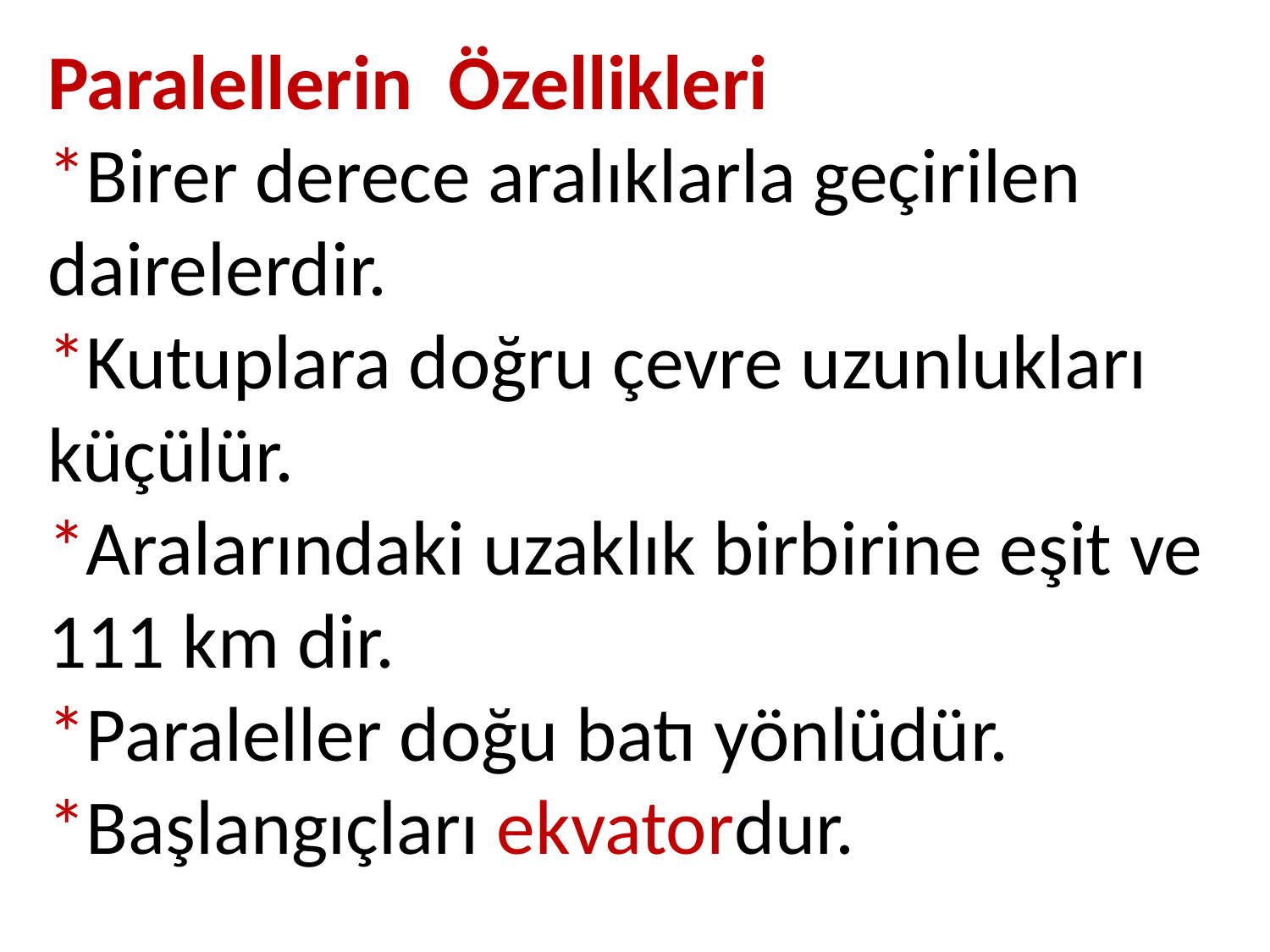

Paralellerin  Özellikleri
*Birer derece aralıklarla geçirilen dairelerdir.
*Kutuplara doğru çevre uzunlukları küçülür.
*Aralarındaki uzaklık birbirine eşit ve 111 km dir.
*Paraleller doğu batı yönlüdür.
*Başlangıçları ekvatordur.